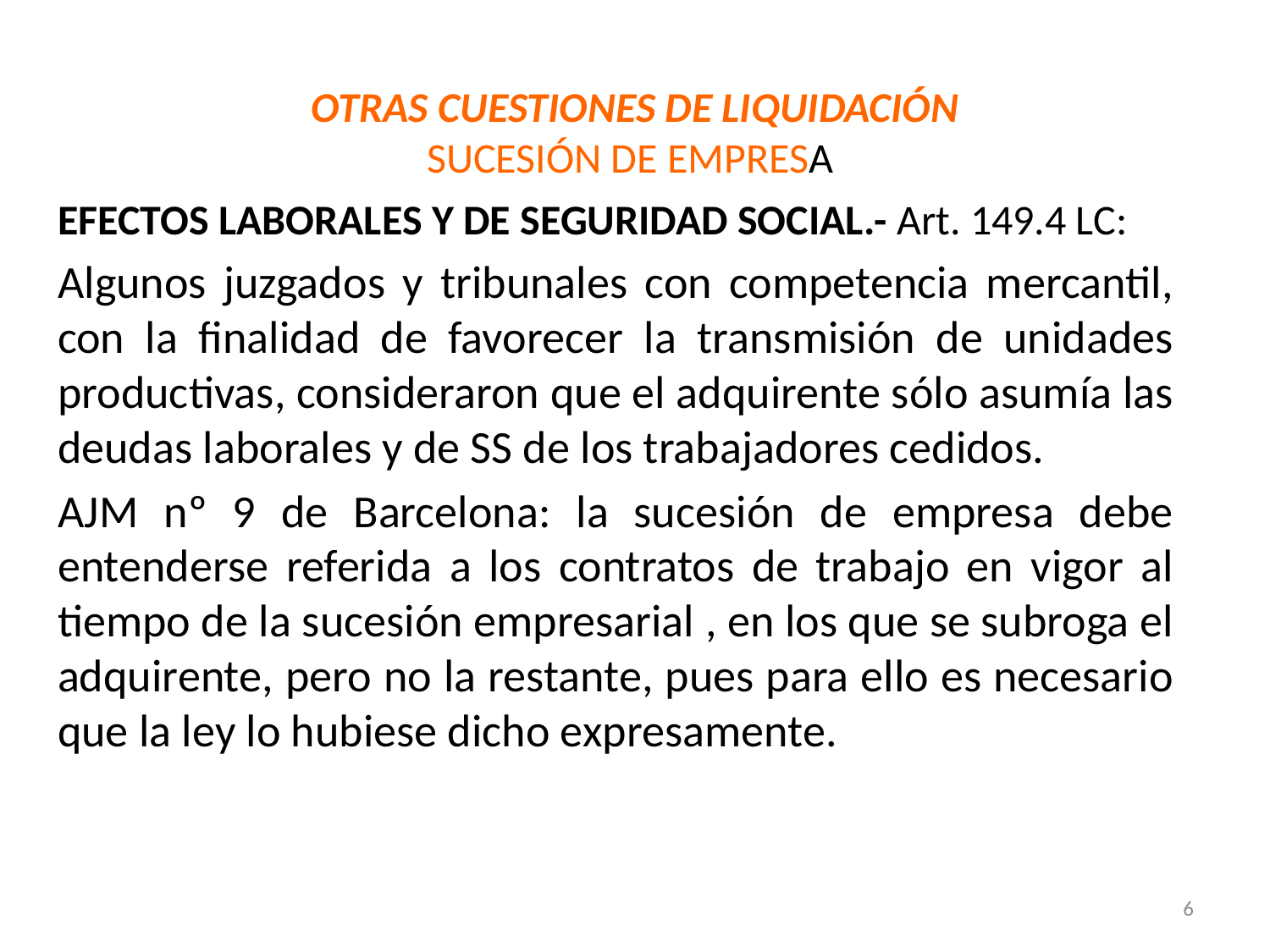

# OTRAS CUESTIONES DE LIQUIDACIÓN SUCESIÓN DE EMPRESA
EFECTOS LABORALES Y DE SEGURIDAD SOCIAL.- Art. 149.4 LC:
Algunos juzgados y tribunales con competencia mercantil, con la finalidad de favorecer la transmisión de unidades productivas, consideraron que el adquirente sólo asumía las deudas laborales y de SS de los trabajadores cedidos.
AJM nº 9 de Barcelona: la sucesión de empresa debe entenderse referida a los contratos de trabajo en vigor al tiempo de la sucesión empresarial , en los que se subroga el adquirente, pero no la restante, pues para ello es necesario que la ley lo hubiese dicho expresamente.

6